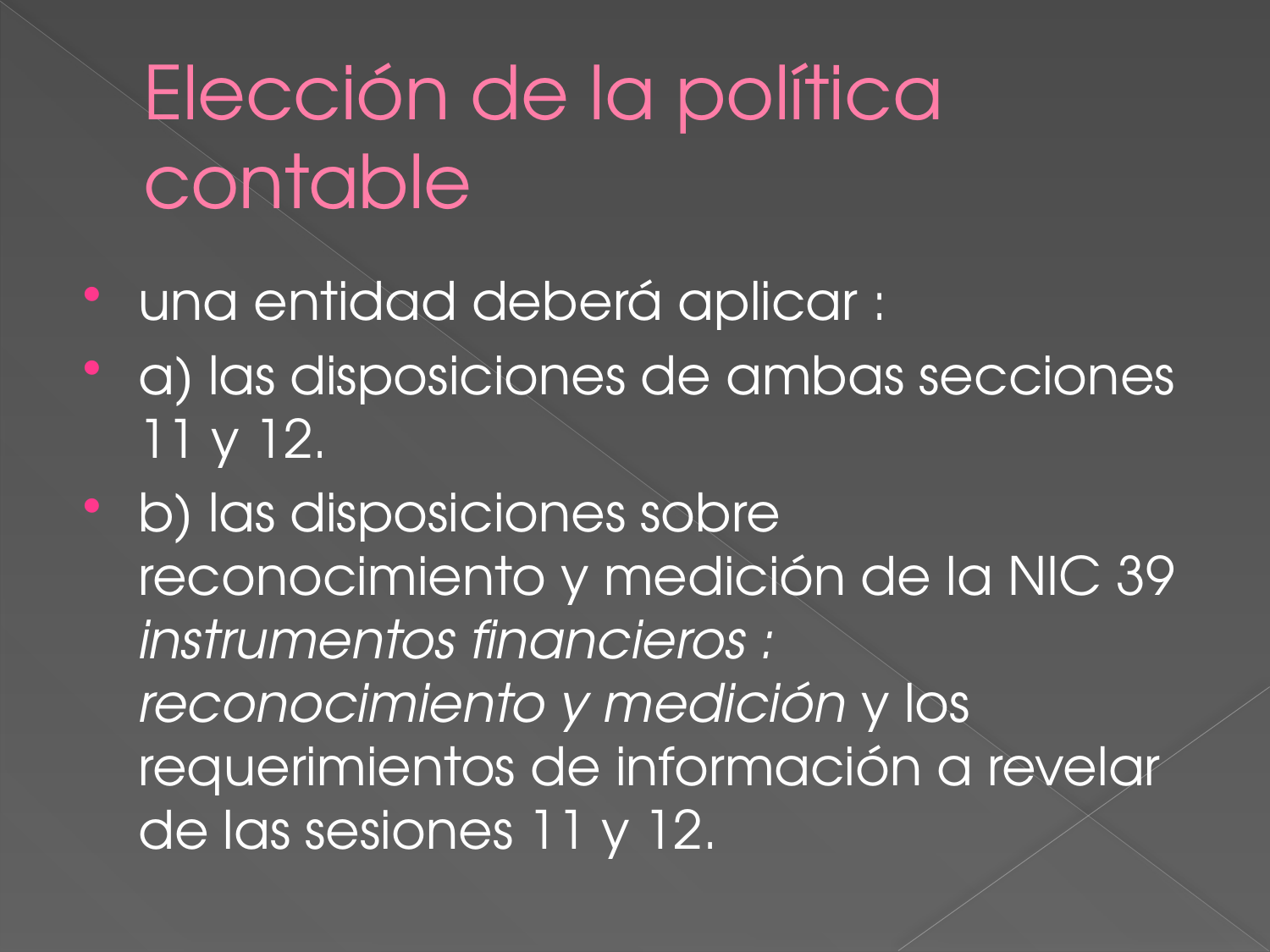

# Elección de la política contable
una entidad deberá aplicar :
a) las disposiciones de ambas secciones 11 y 12.
b) las disposiciones sobre reconocimiento y medición de la NIC 39 instrumentos financieros : reconocimiento y medición y los requerimientos de información a revelar de las sesiones 11 y 12.